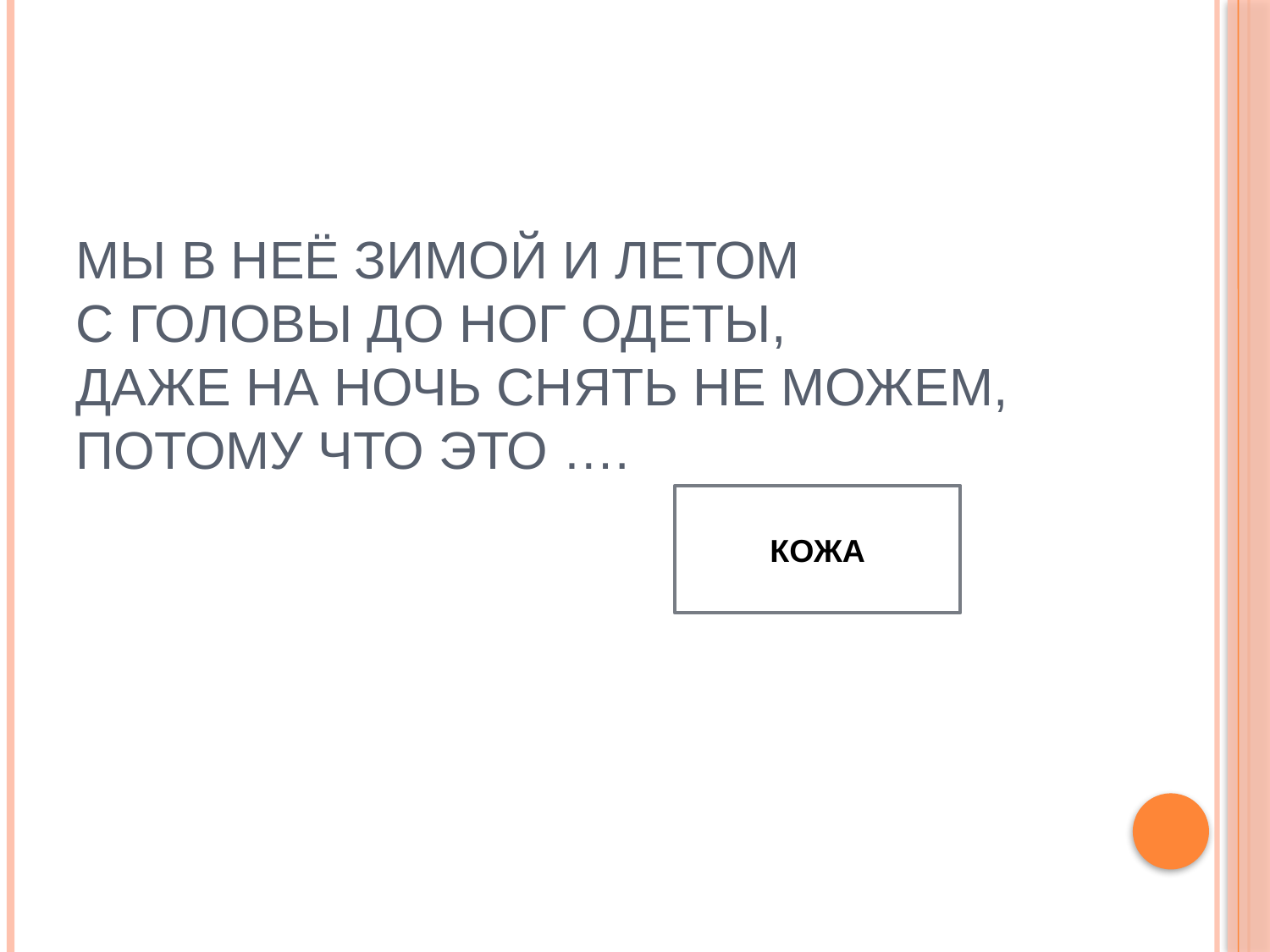

# Мы в неё зимой и летом С головы до ног одеты, Даже на ночь снять не можем, Потому что это ….
КОЖА